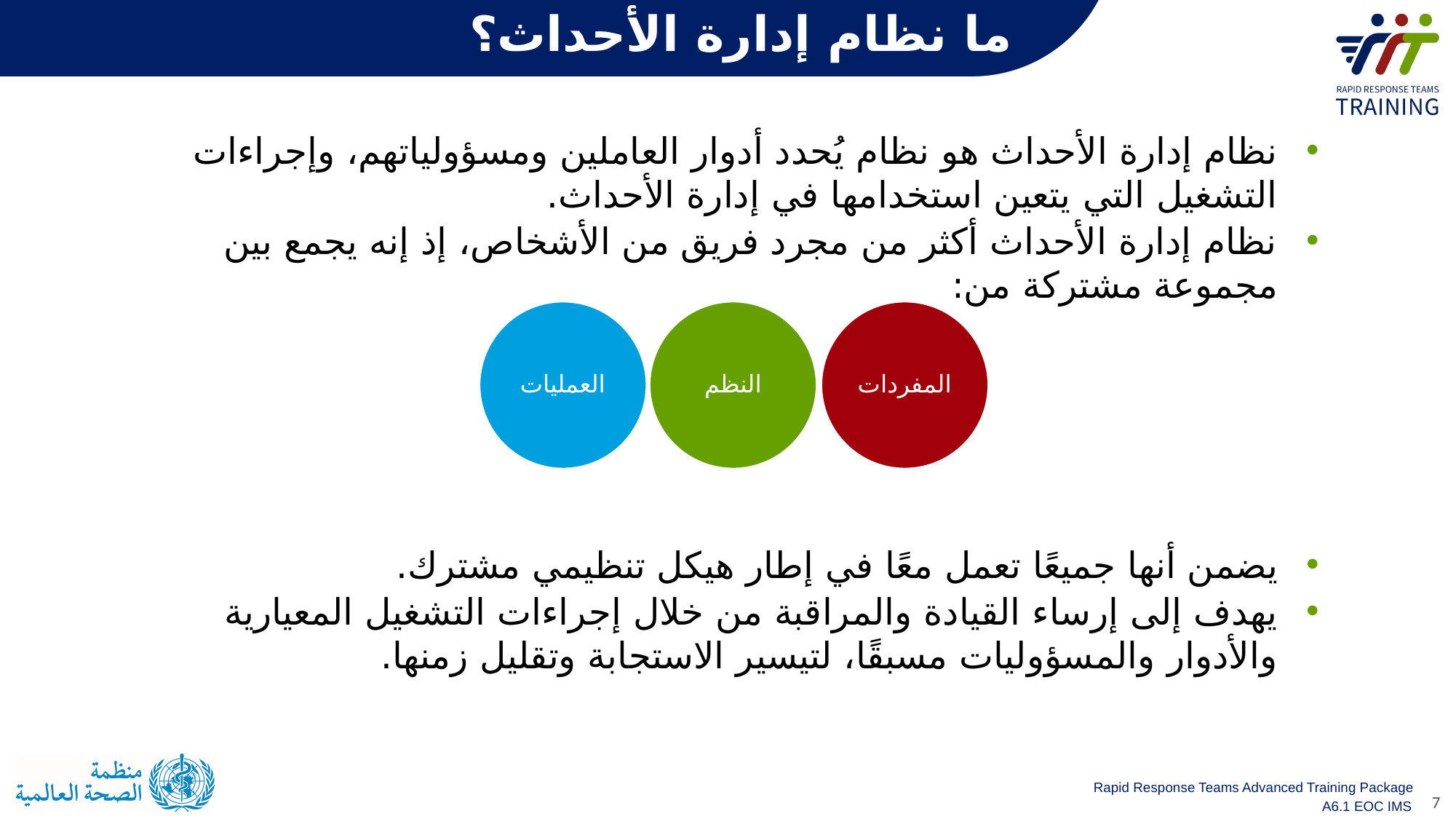

ما نظام إدارة الأحداث؟
نظام إدارة الأحداث هو نظام يُحدد أدوار العاملين ومسؤولياتهم، وإجراءات التشغيل التي يتعين استخدامها في إدارة الأحداث.
نظام إدارة الأحداث أكثر من مجرد فريق من الأشخاص، إذ إنه يجمع بين مجموعة مشتركة من:

يضمن أنها جميعًا تعمل معًا في إطار هيكل تنظيمي مشترك.
يهدف إلى إرساء القيادة والمراقبة من خلال إجراءات التشغيل المعيارية والأدوار والمسؤوليات مسبقًا، لتيسير الاستجابة وتقليل زمنها.

العمليات

النظم

المفردات
7